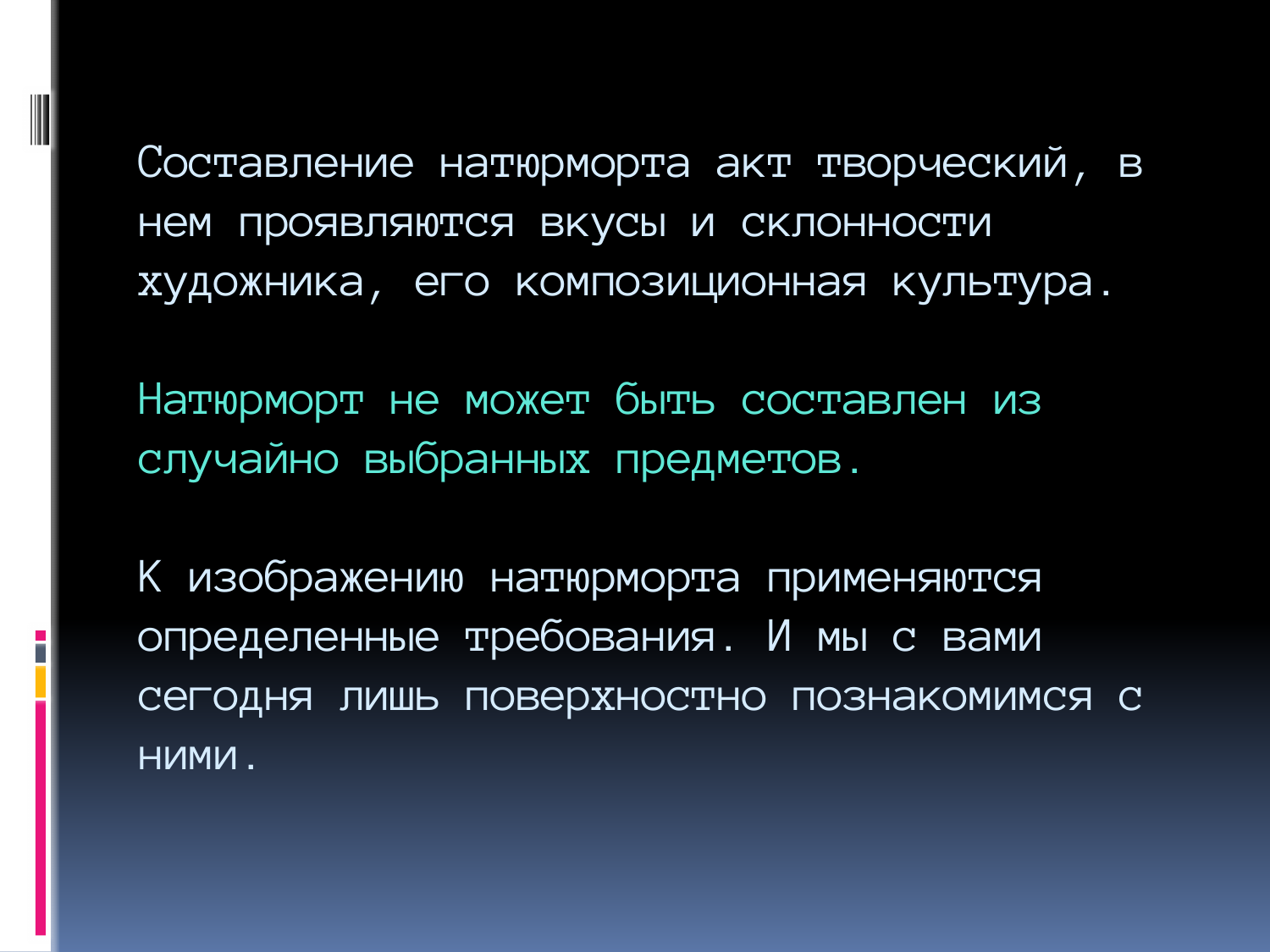

# Составление натюрморта акт творческий, в нем проявляются вкусы и склонности художника, его композиционная культура. Натюрморт не может быть составлен из случайно выбранных предметов. К изображению натюрморта применяются определенные требования. И мы с вами сегодня лишь поверхностно познакомимся с ними.